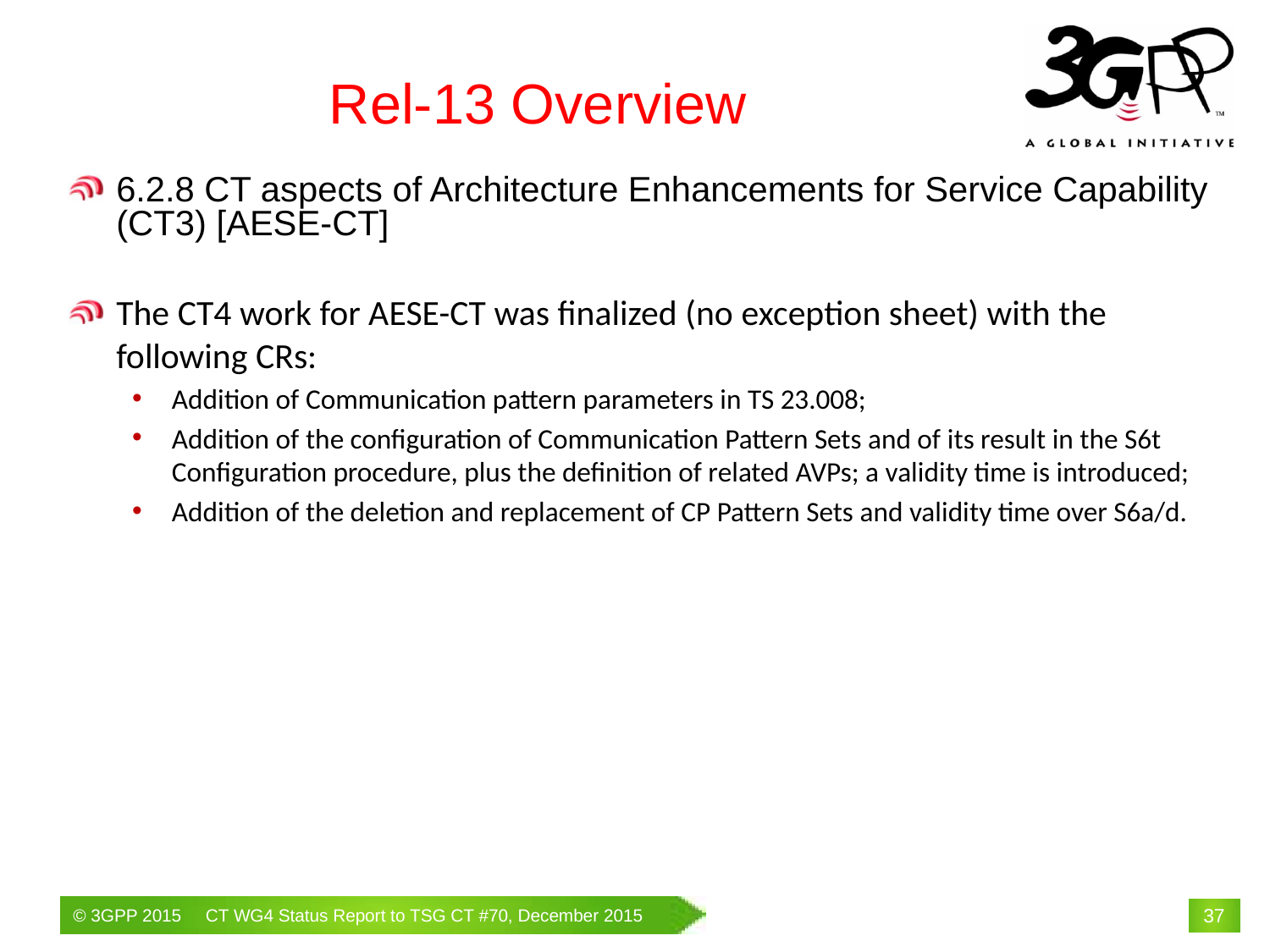

# Rel-13 Overview
6.2.8 CT aspects of Architecture Enhancements for Service Capability (CT3) [AESE-CT]

The CT4 work for AESE-CT was finalized (no exception sheet) with the following CRs:
Addition of Communication pattern parameters in TS 23.008;
Addition of the configuration of Communication Pattern Sets and of its result in the S6t Configuration procedure, plus the definition of related AVPs; a validity time is introduced;
Addition of the deletion and replacement of CP Pattern Sets and validity time over S6a/d.